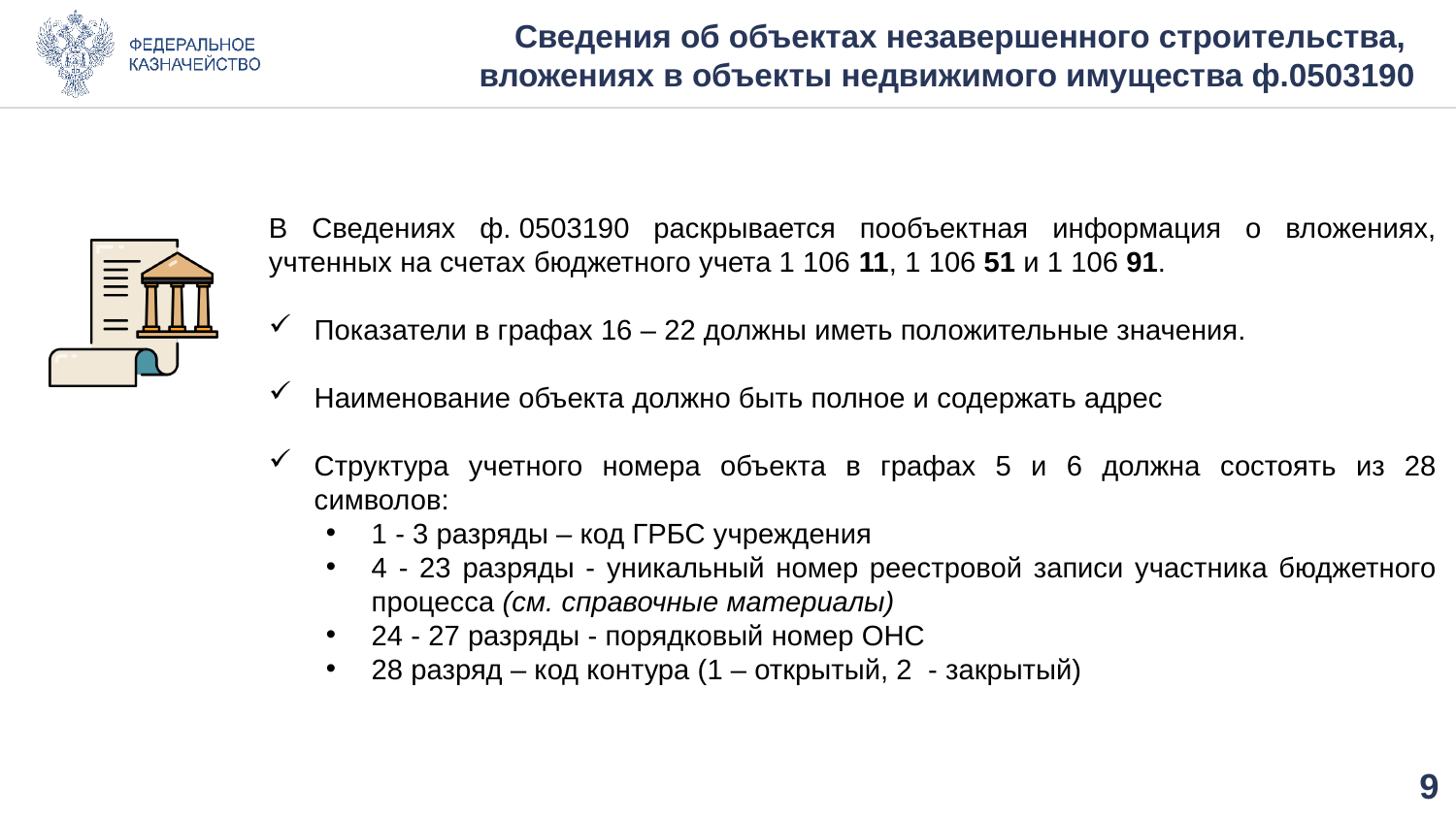

# Сведения об объектах незавершенного строительства, вложениях в объекты недвижимого имущества ф.0503190
В Сведениях ф. 0503190 раскрывается пообъектная информация о вложениях, учтенных на счетах бюджетного учета 1 106 11, 1 106 51 и 1 106 91.

Показатели в графах 16 – 22 должны иметь положительные значения.

Наименование объекта должно быть полное и содержать адрес

Структура учетного номера объекта в графах 5 и 6 должна состоять из 28 символов:
1 - 3 разряды – код ГРБС учреждения
4 - 23 разряды - уникальный номер реестровой записи участника бюджетного процесса (см. справочные материалы)
24 - 27 разряды - порядковый номер ОНС
28 разряд – код контура (1 – открытый, 2  - закрытый)

9